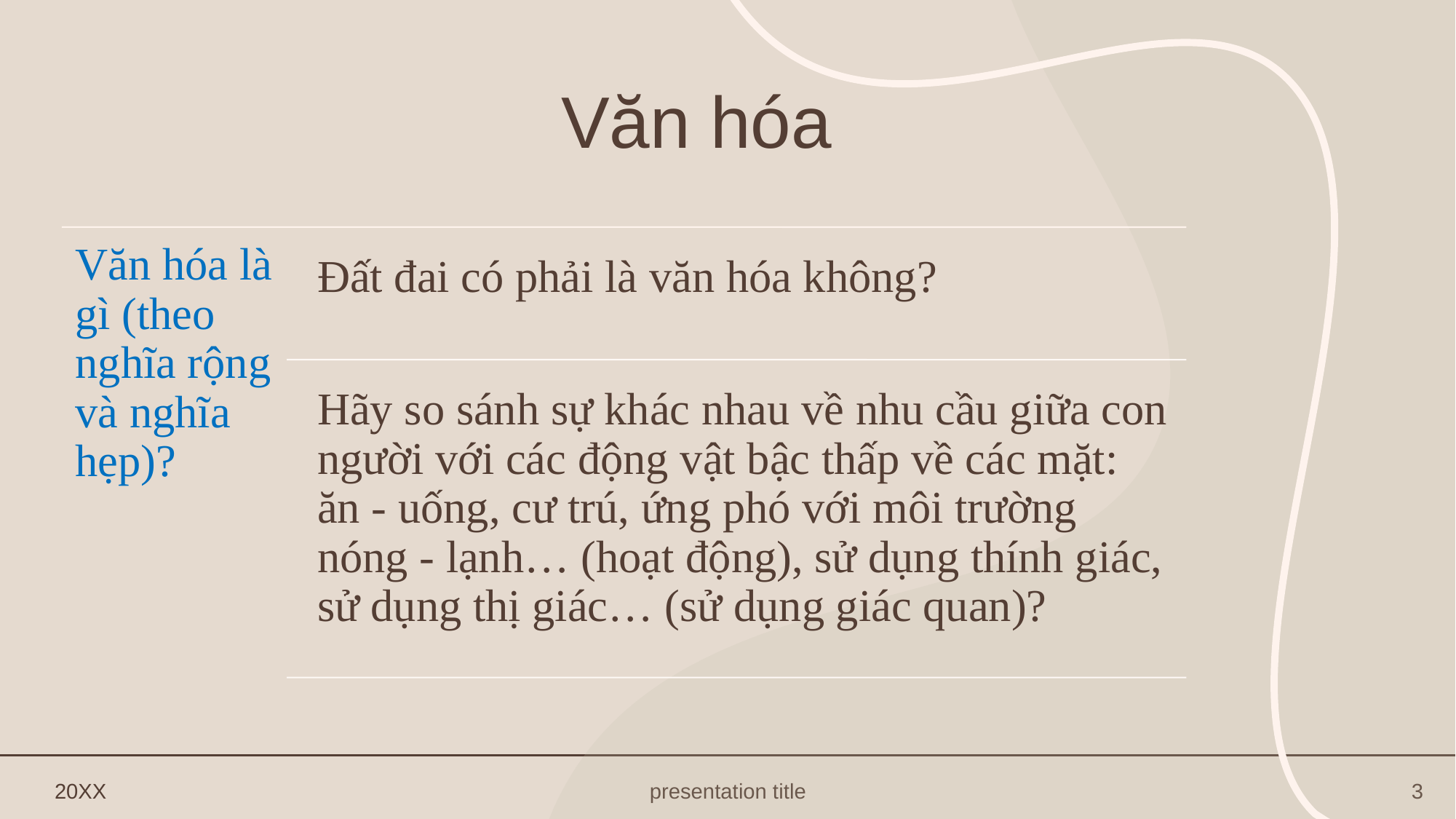

# Văn hóa
Văn hóa là gì (theo nghĩa rộng và nghĩa hẹp)?
Đất đai có phải là văn hóa không?
Hãy so sánh sự khác nhau về nhu cầu giữa con người với các động vật bậc thấp về các mặt: ăn - uống, cư trú, ứng phó với môi trường nóng - lạnh… (hoạt động), sử dụng thính giác, sử dụng thị giác… (sử dụng giác quan)?
20XX
presentation title
3